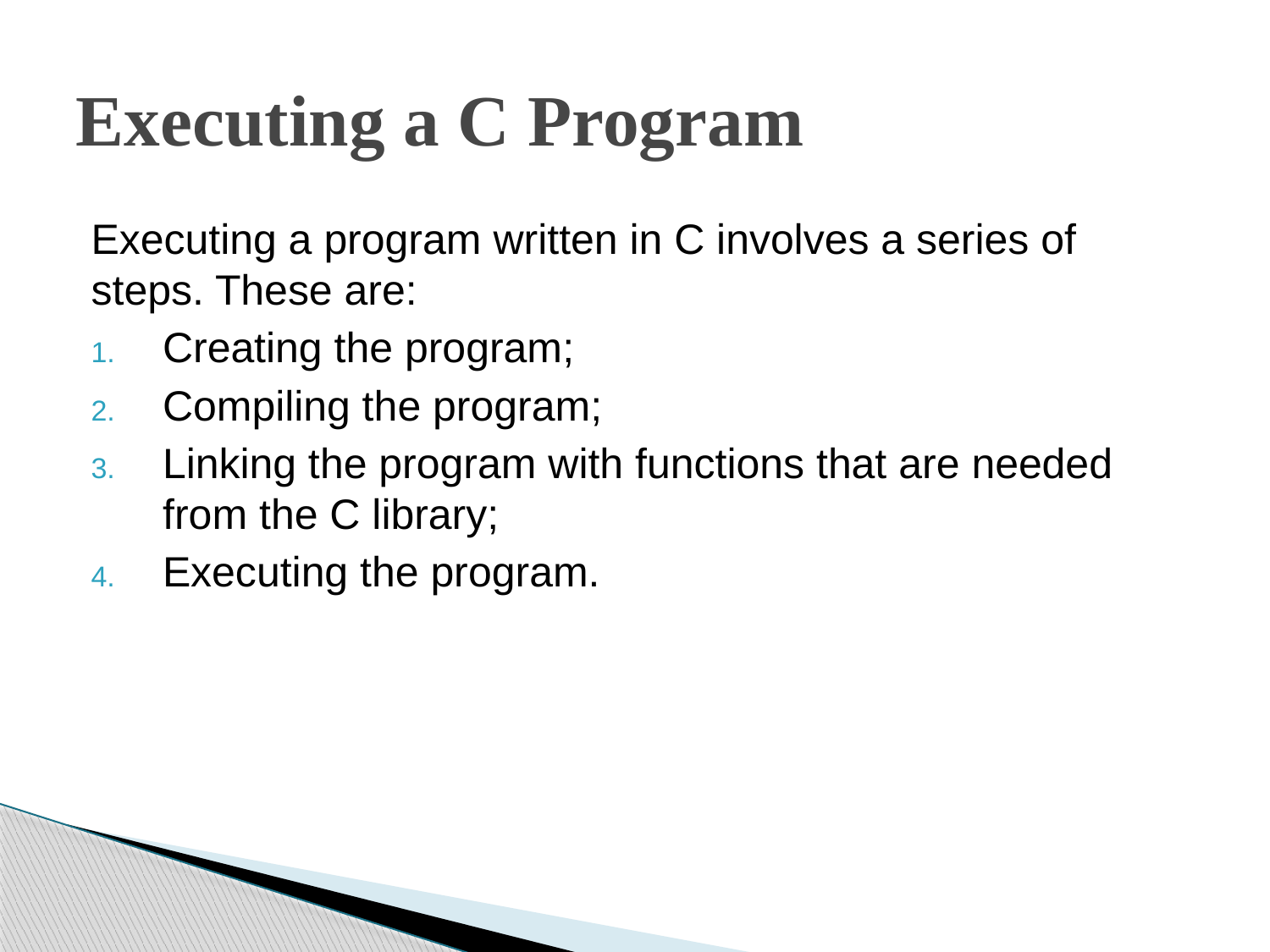

# Executing a C Program
Executing a program written in C involves a series of steps. These are:
Creating the program;
Compiling the program;
Linking the program with functions that are needed from the C library;
Executing the program.